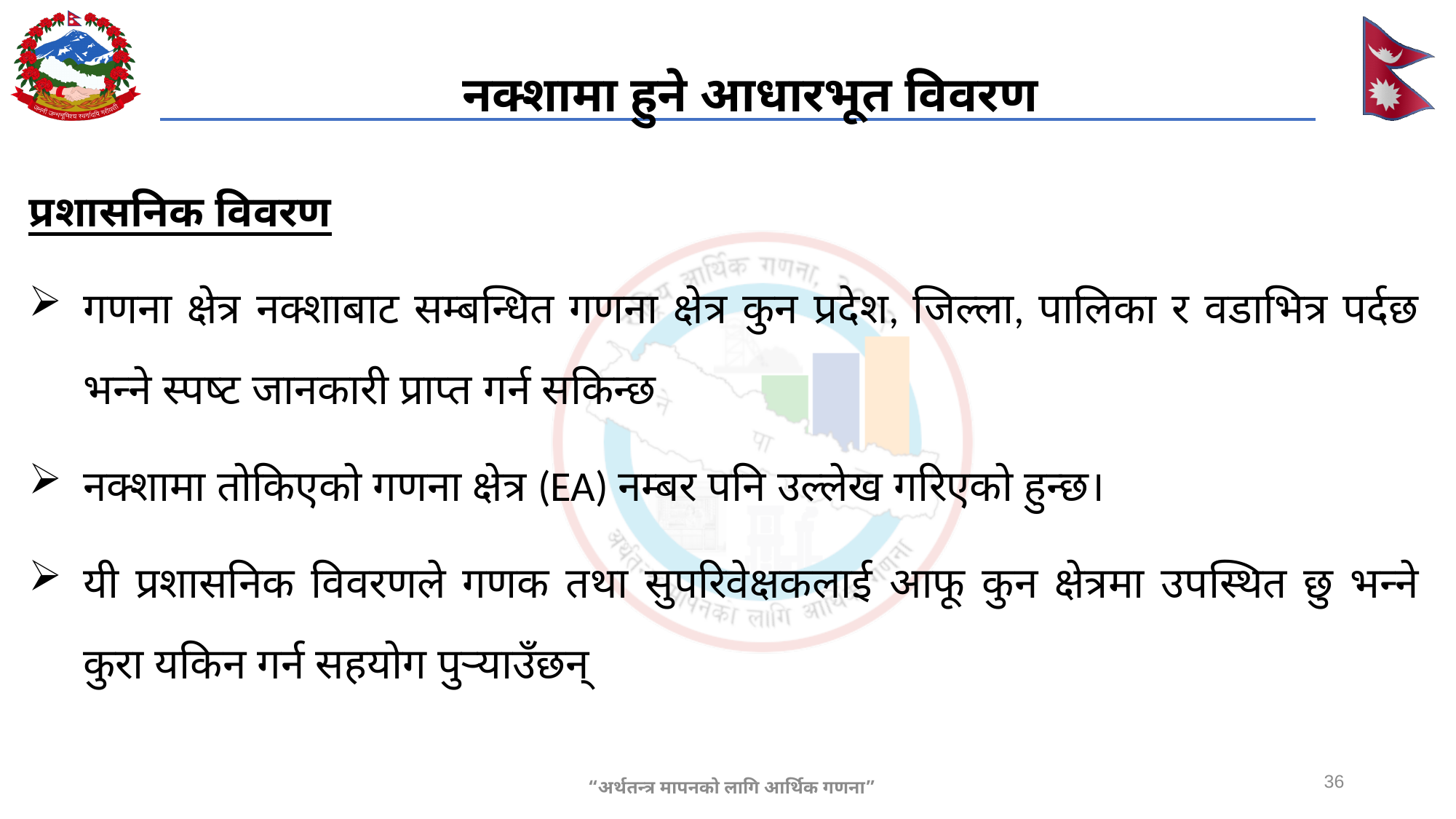

# नक्शामा हुने आधारभूत विवरण
प्रशासनिक विवरण
गणना क्षेत्र नक्शाबाट सम्बन्धित गणना क्षेत्र कुन प्रदेश, जिल्ला, पालिका र वडाभित्र पर्दछ भन्ने स्पष्ट जानकारी प्राप्त गर्न सकिन्छ
नक्शामा तोकिएको गणना क्षेत्र (EA) नम्बर पनि उल्लेख गरिएको हुन्छ।
यी प्रशासनिक विवरणले गणक तथा सुपरिवेक्षकलाई आफू कुन क्षेत्रमा उपस्थित छु भन्ने कुरा यकिन गर्न सहयोग पुर्‍याउँछन्
36
“अर्थतन्त्र मापनको लागि आर्थिक गणना”